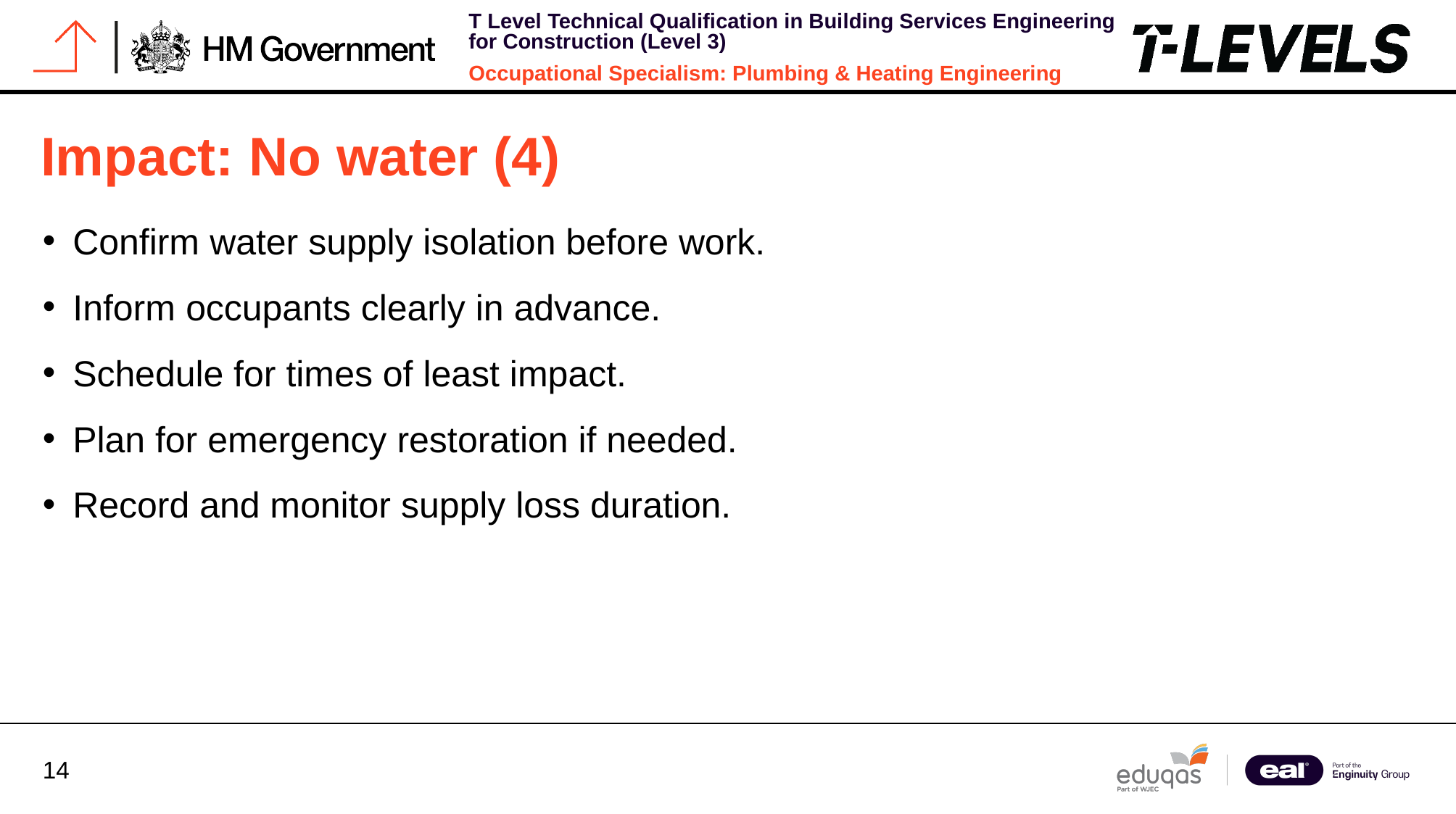

# Impact: No water (4)
Confirm water supply isolation before work.
Inform occupants clearly in advance.
Schedule for times of least impact.
Plan for emergency restoration if needed.
Record and monitor supply loss duration.